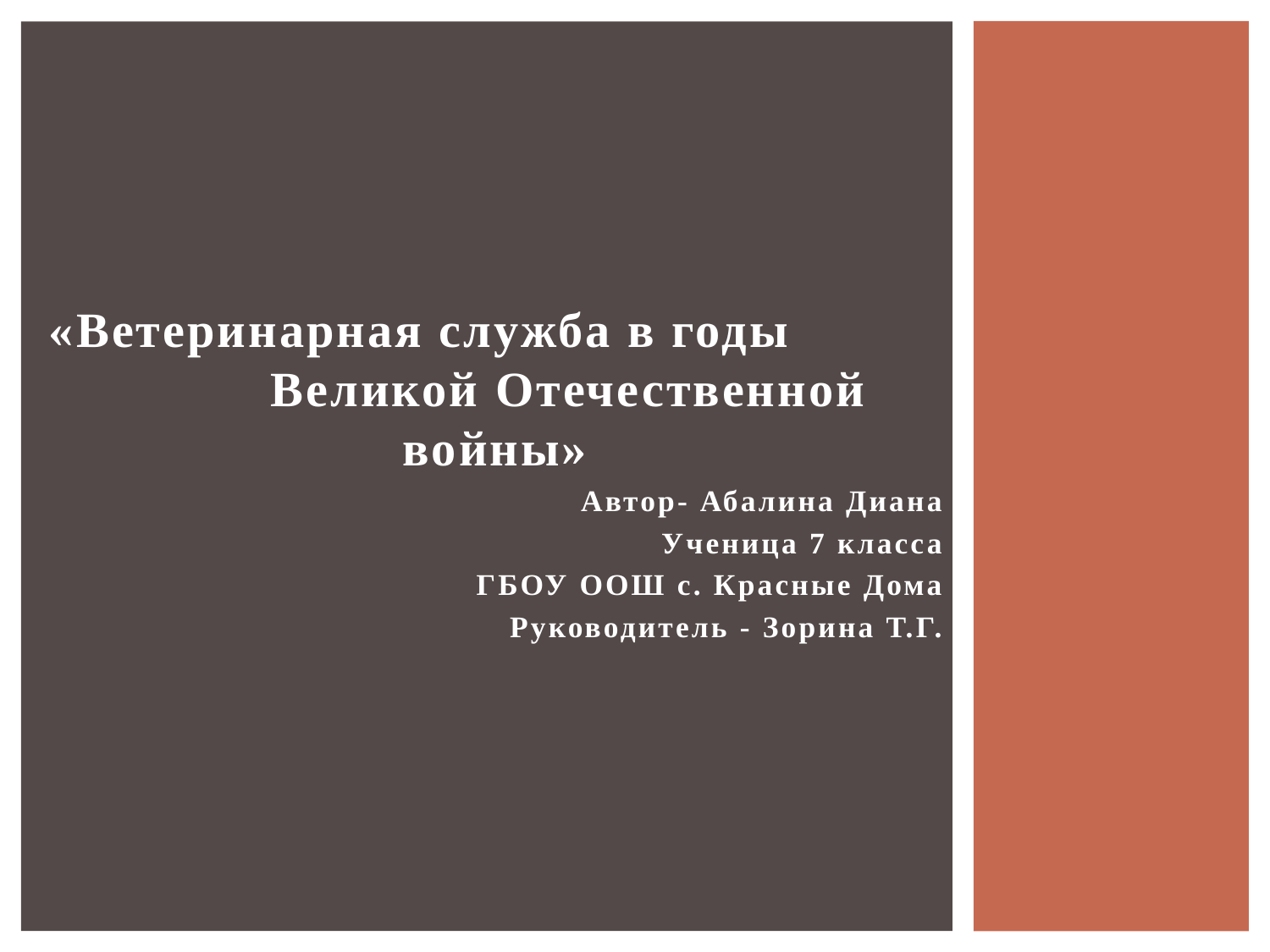

#
«Ветеринарная служба в годы                     Великой Отечественной войны»
Автор- Абалина Диана
Ученица 7 класса
ГБОУ ООШ с. Красные Дома
Руководитель - Зорина Т.Г.